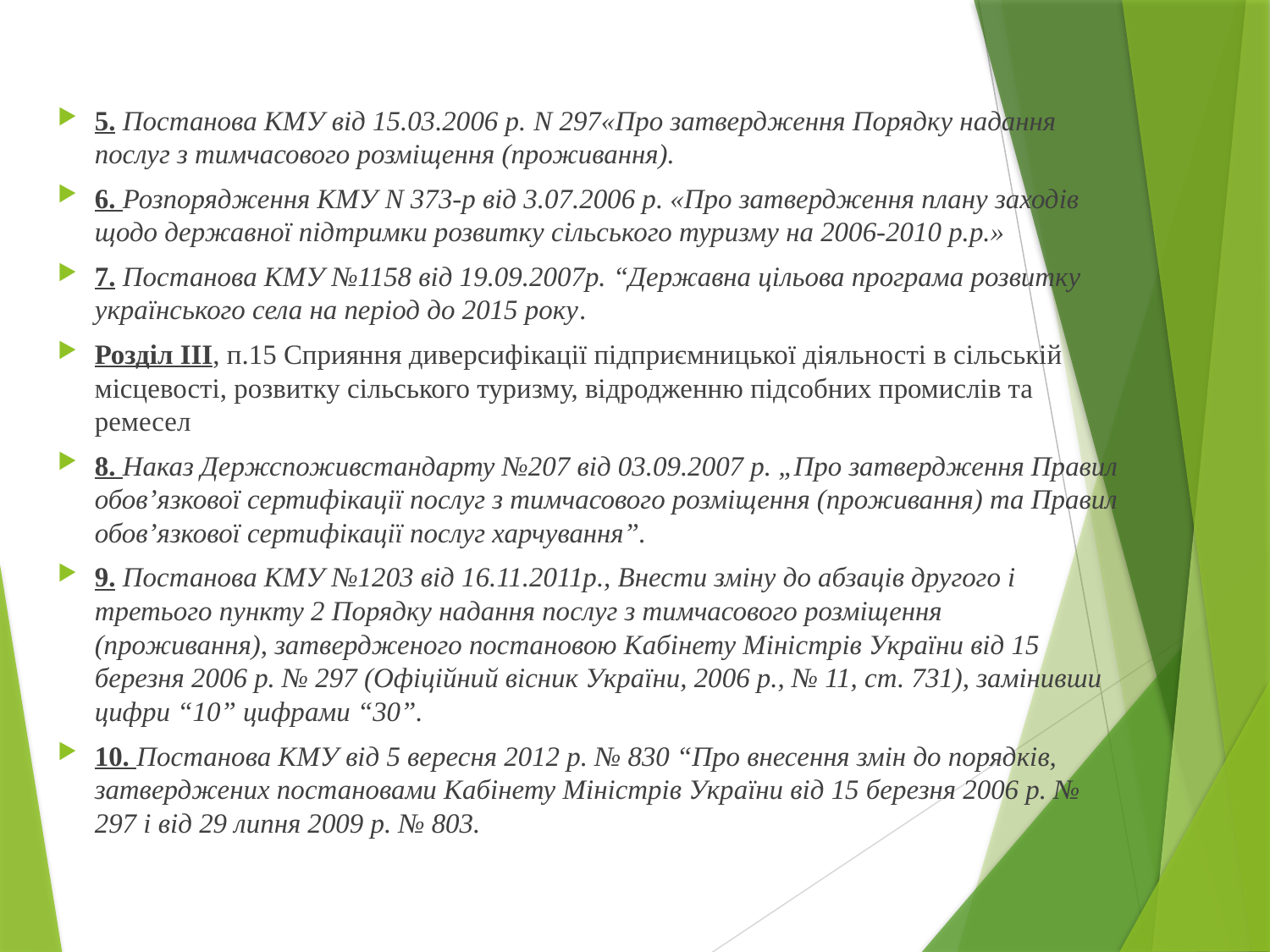

5. Постанова КМУ від 15.03.2006 р. N 297«Про затвердження Порядку надання послуг з тимчасового розміщення (проживання).
6. Розпорядження КМУ N 373-р від 3.07.2006 р. «Про затвердження плану заходів щодо державної підтримки розвитку сільського туризму на 2006-2010 р.р.»
7. Постанова КМУ №1158 від 19.09.2007р. “Державна цільова програма розвитку українського села на період до 2015 року.
Розділ ІІІ, п.15 Сприяння диверсифікації підприємницької діяльності в сільській місцевості, розвитку сільського туризму, відродженню підсобних промислів та ремесел
8. Наказ Держспоживстандарту №207 від 03.09.2007 р. „Про затвердження Правил обов’язкової сертифікації послуг з тимчасового розміщення (проживання) та Правил обов’язкової сертифікації послуг харчування”.
9. Постанова КМУ №1203 від 16.11.2011р., Внести зміну до абзаців другого і третього пункту 2 Порядку надання послуг з тимчасового розміщення (проживання), затвердженого постановою Кабінету Міністрів України від 15 березня 2006 р. № 297 (Офіційний вісник України, 2006 р., № 11, ст. 731), замінивши цифри “10” цифрами “30”.
10. Постанова КМУ від 5 вересня 2012 р. № 830 “Про внесення змін до порядків, затверджених постановами Кабінету Міністрів України від 15 березня 2006 р. № 297 і від 29 липня 2009 р. № 803.